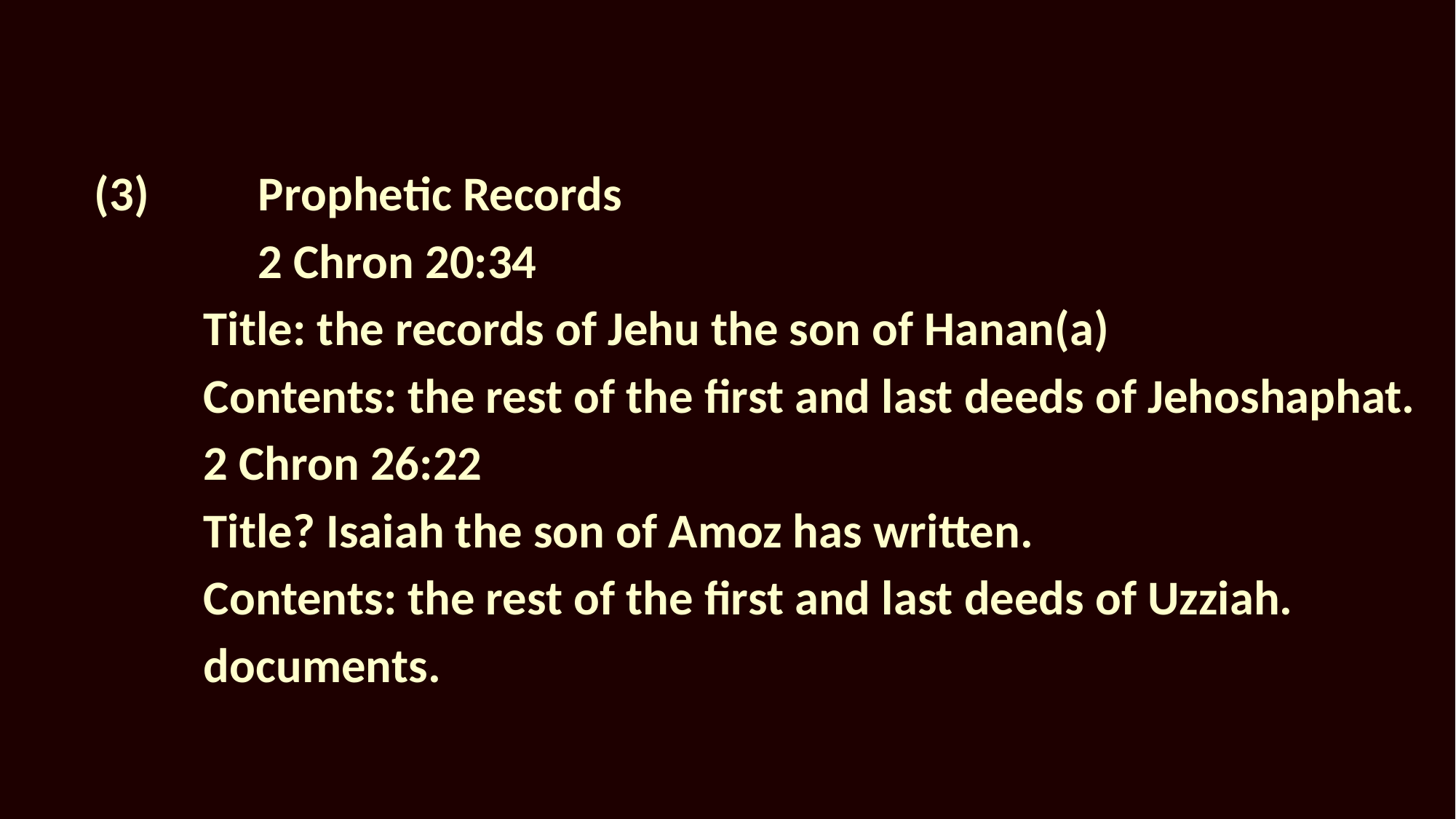

(3)	Prophetic Records
		2 Chron 20:34
	Title: the records of Jehu the son of Hanan(a)
	Contents: the rest of the first and last deeds of Jehoshaphat.
	2 Chron 26:22
	Title? Isaiah the son of Amoz has written.
	Contents: the rest of the first and last deeds of Uzziah.
	documents.